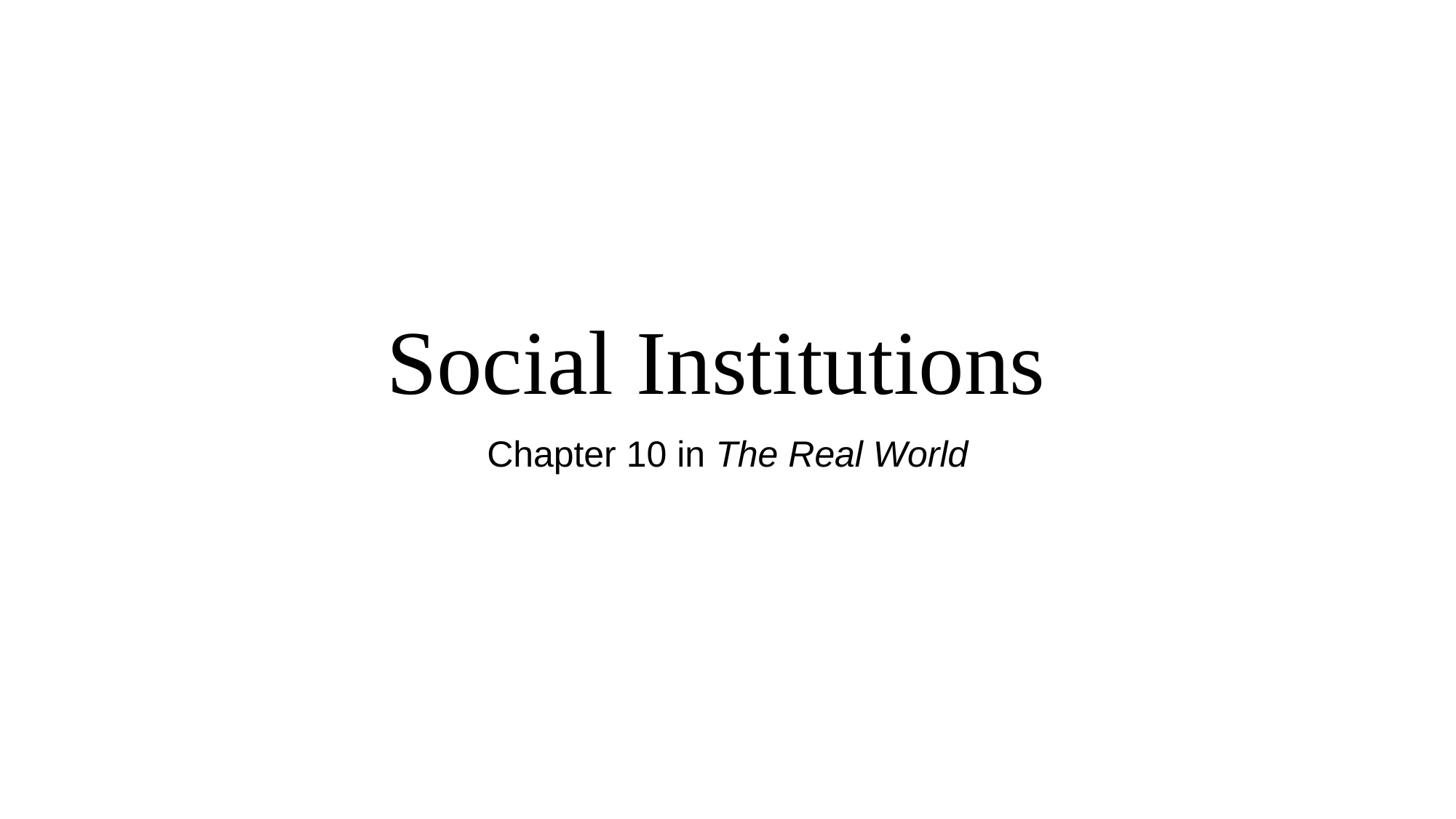

# Social Institutions
Chapter 10 in The Real World